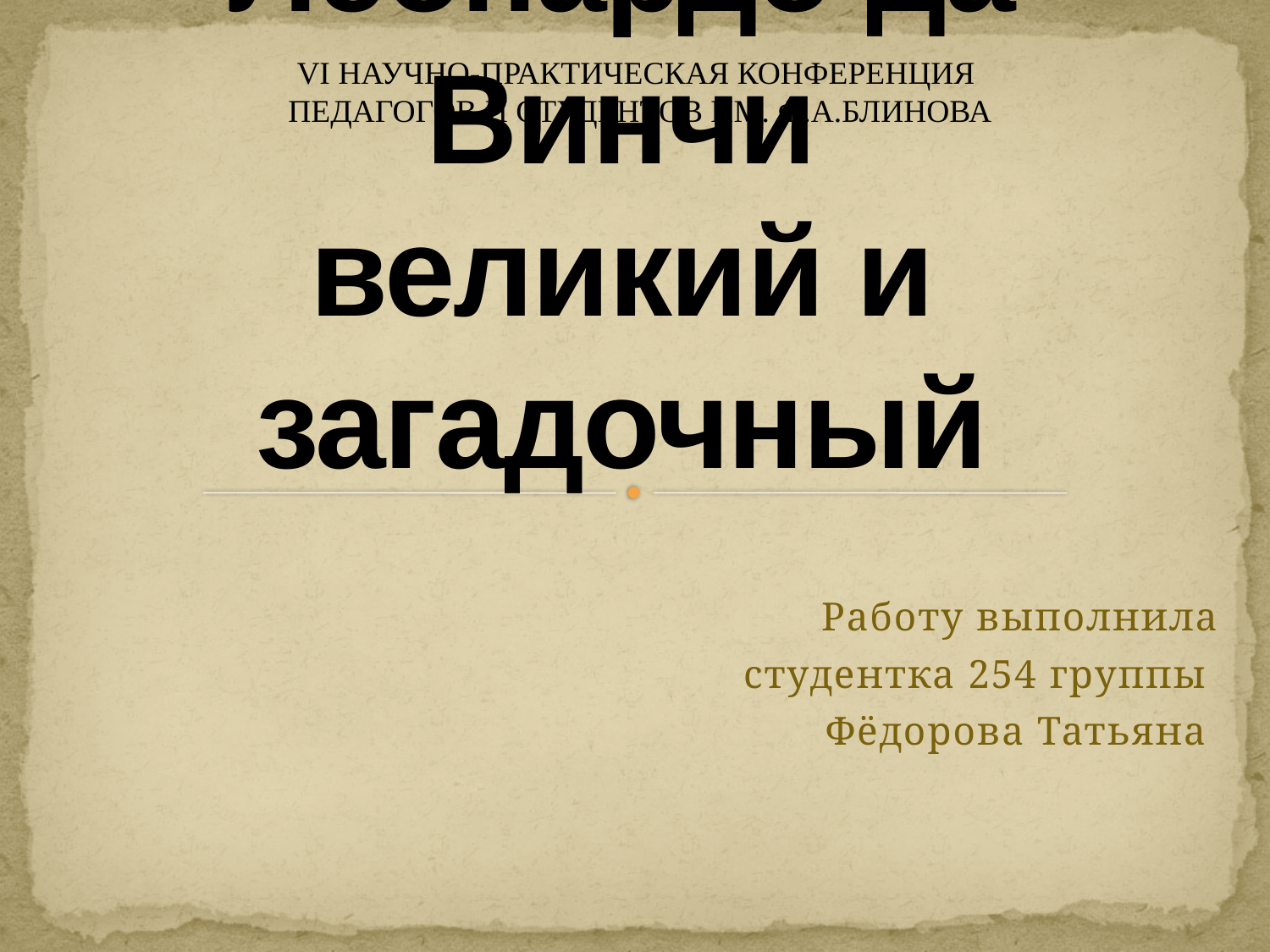

Vi нАУЧНО-ПРАКТИЧЕСКАЯ КОНФЕРЕНЦИЯ
ПЕДАГОГОВ И СТУДЕНТОВ ИМ. ф.а.бЛИНОВА

# Леонардо да Винчи великий и загадочный
Работу выполнила
студентка 254 группы
Фёдорова Татьяна